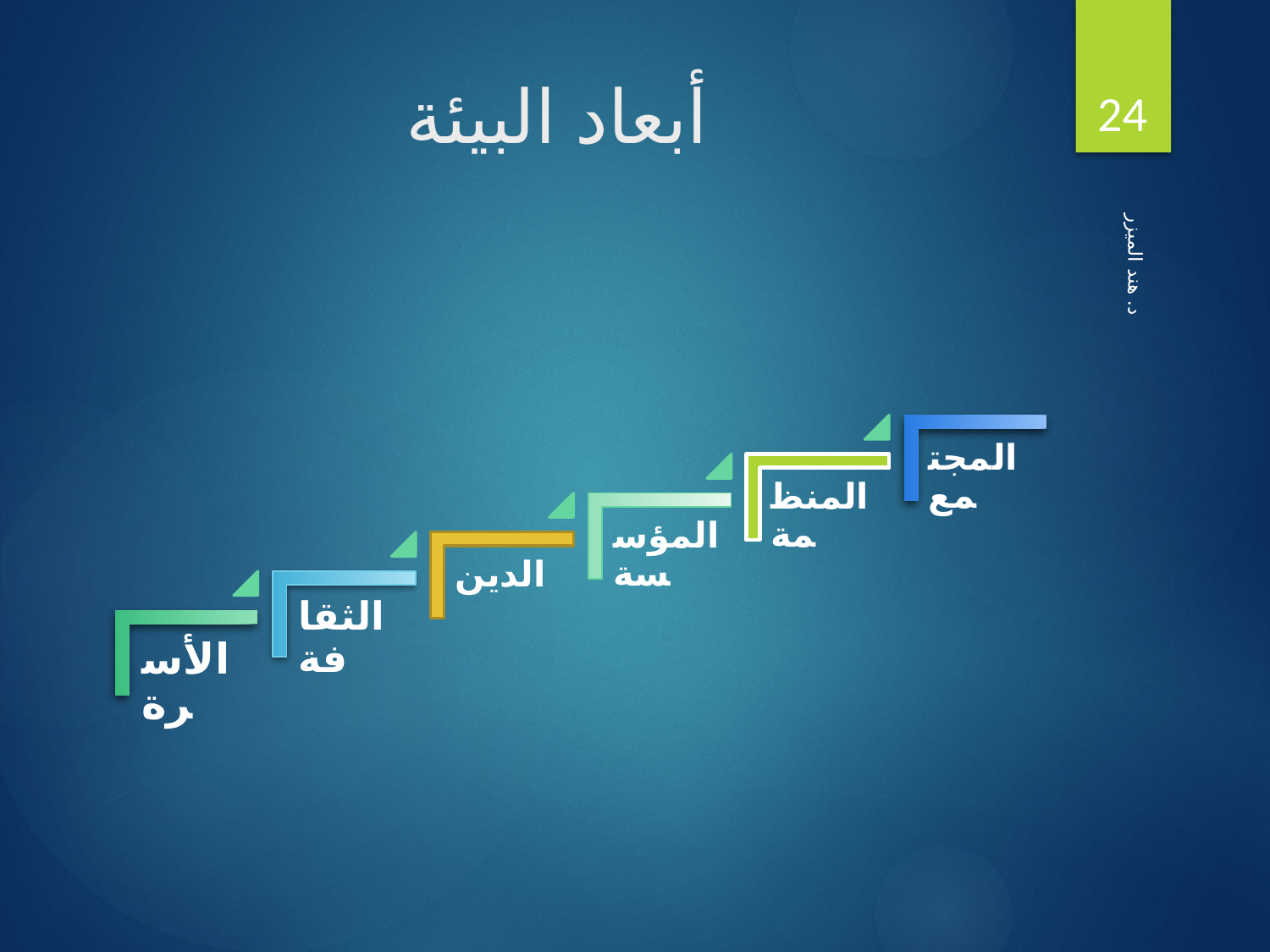

24
# أبعاد البيئة
الأسرة
الثقافة
الدين
المؤسسة
المنظمة
المجتمع
د. هند الميزر